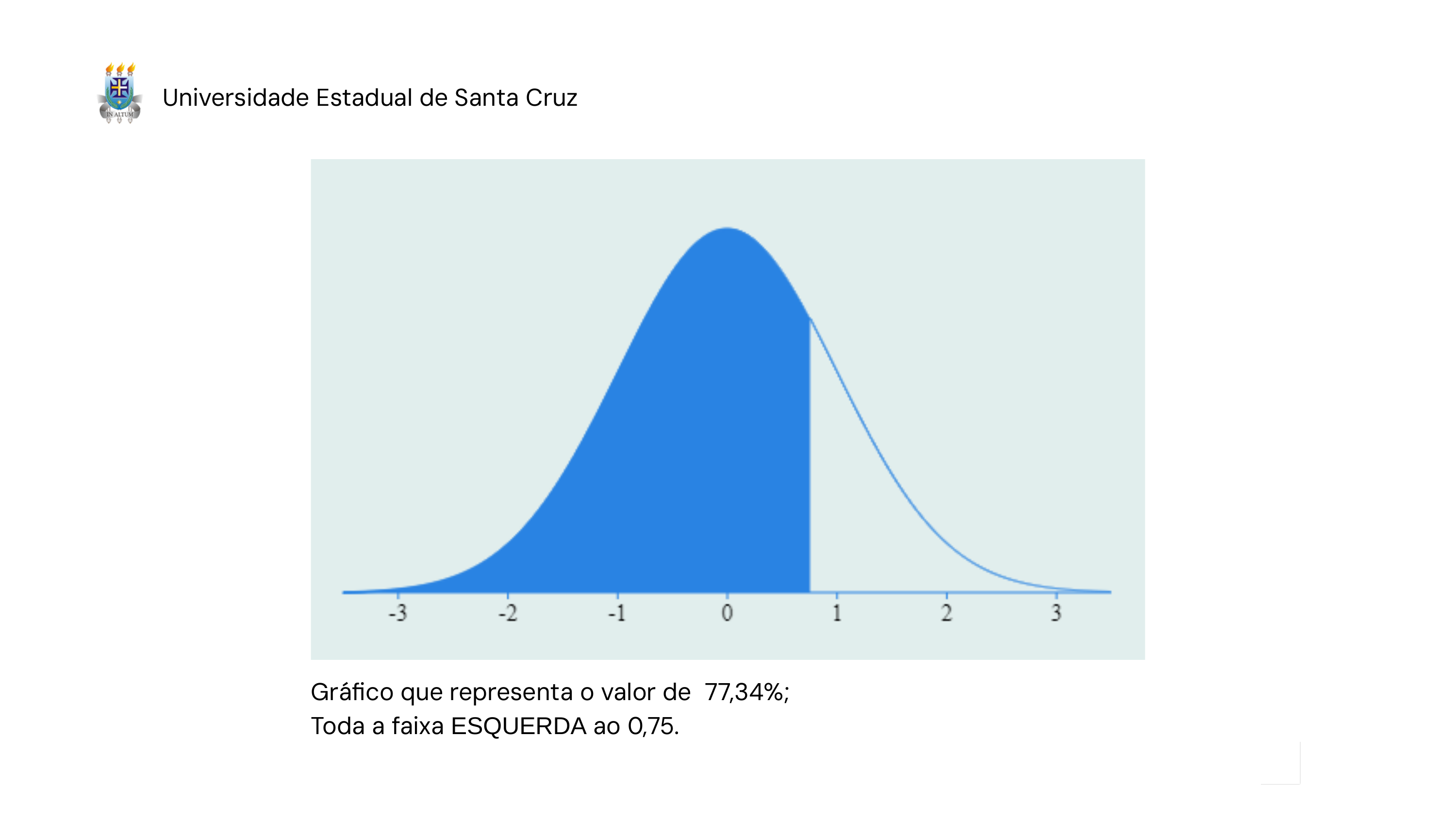

Universidade Estadual de Santa Cruz

Gráfico que representa o valor de  77,34%;
Toda a faixa ESQUERDA ao 0,75.